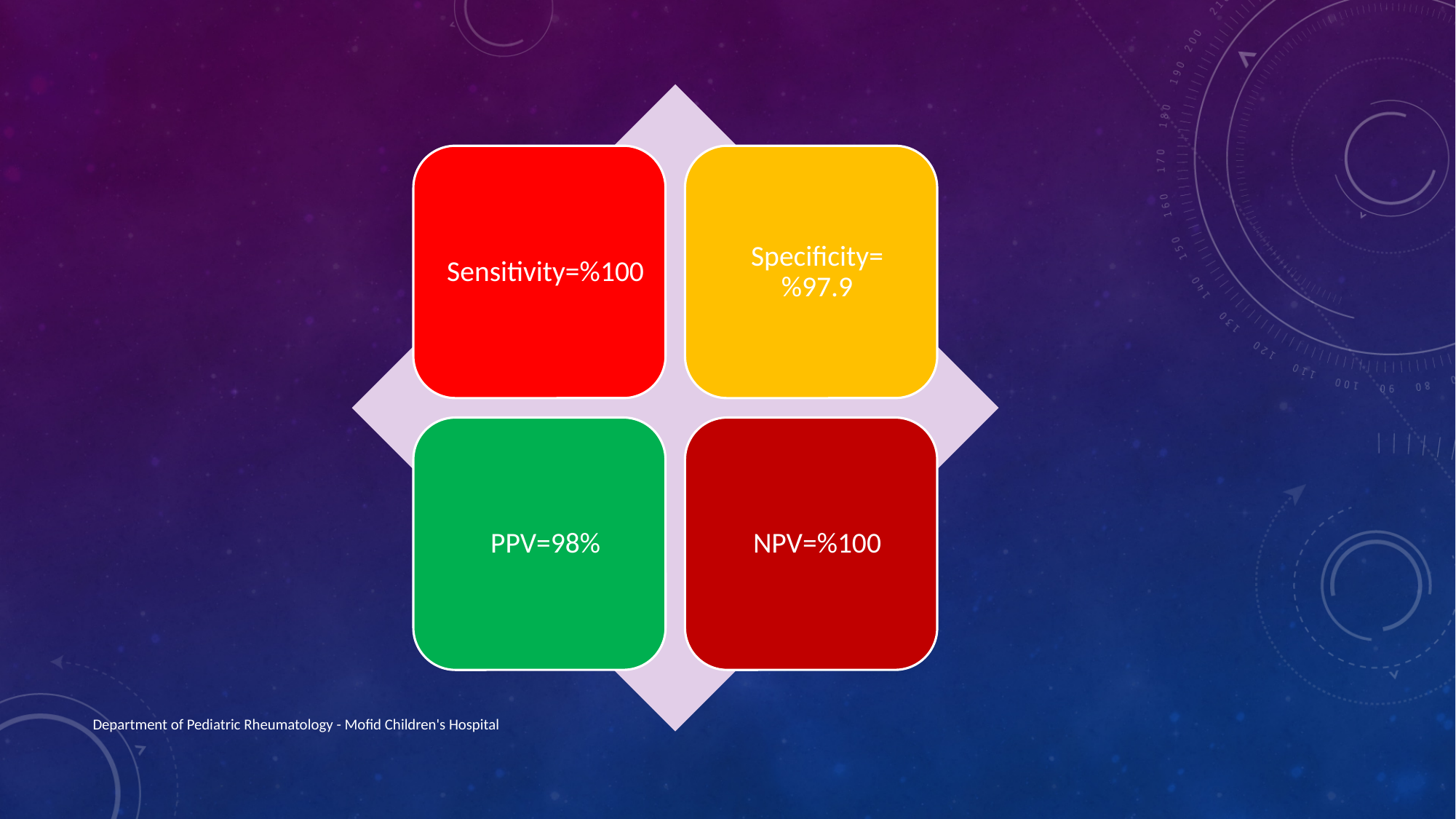

#
Sensitivity=%100
Specificity=%97.9
PPV=98%
NPV=%100

Department of Pediatric Rheumatology - Mofid Children's Hospital